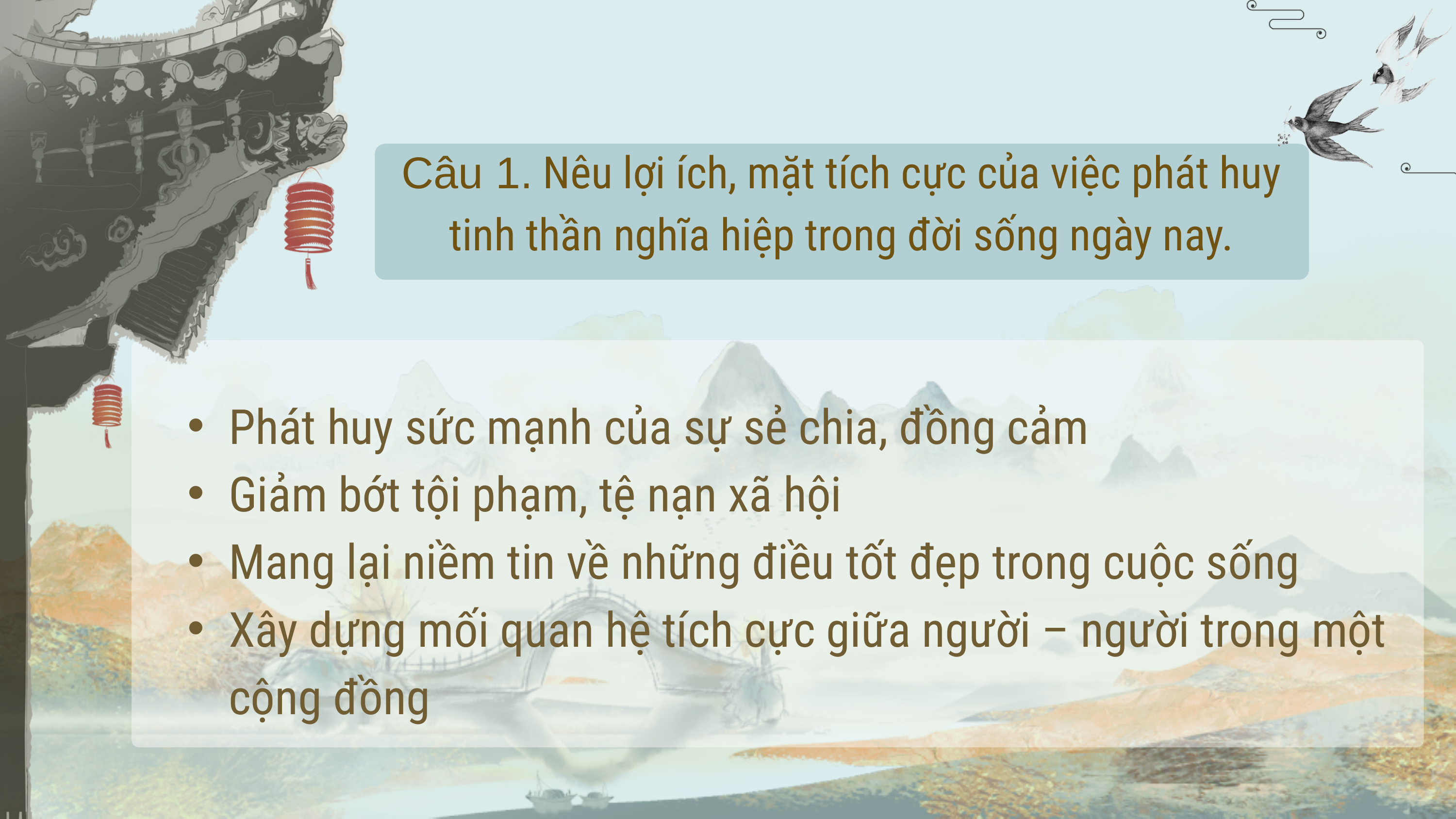

Câu 1. Nêu lợi ích, mặt tích cực của việc phát huy tinh thần nghĩa hiệp trong đời sống ngày nay.

Phát huy sức mạnh của sự sẻ chia, đồng cảm
Giảm bớt tội phạm, tệ nạn xã hội
Mang lại niềm tin về những điều tốt đẹp trong cuộc sống
Xây dựng mối quan hệ tích cực giữa người – người trong một cộng đồng